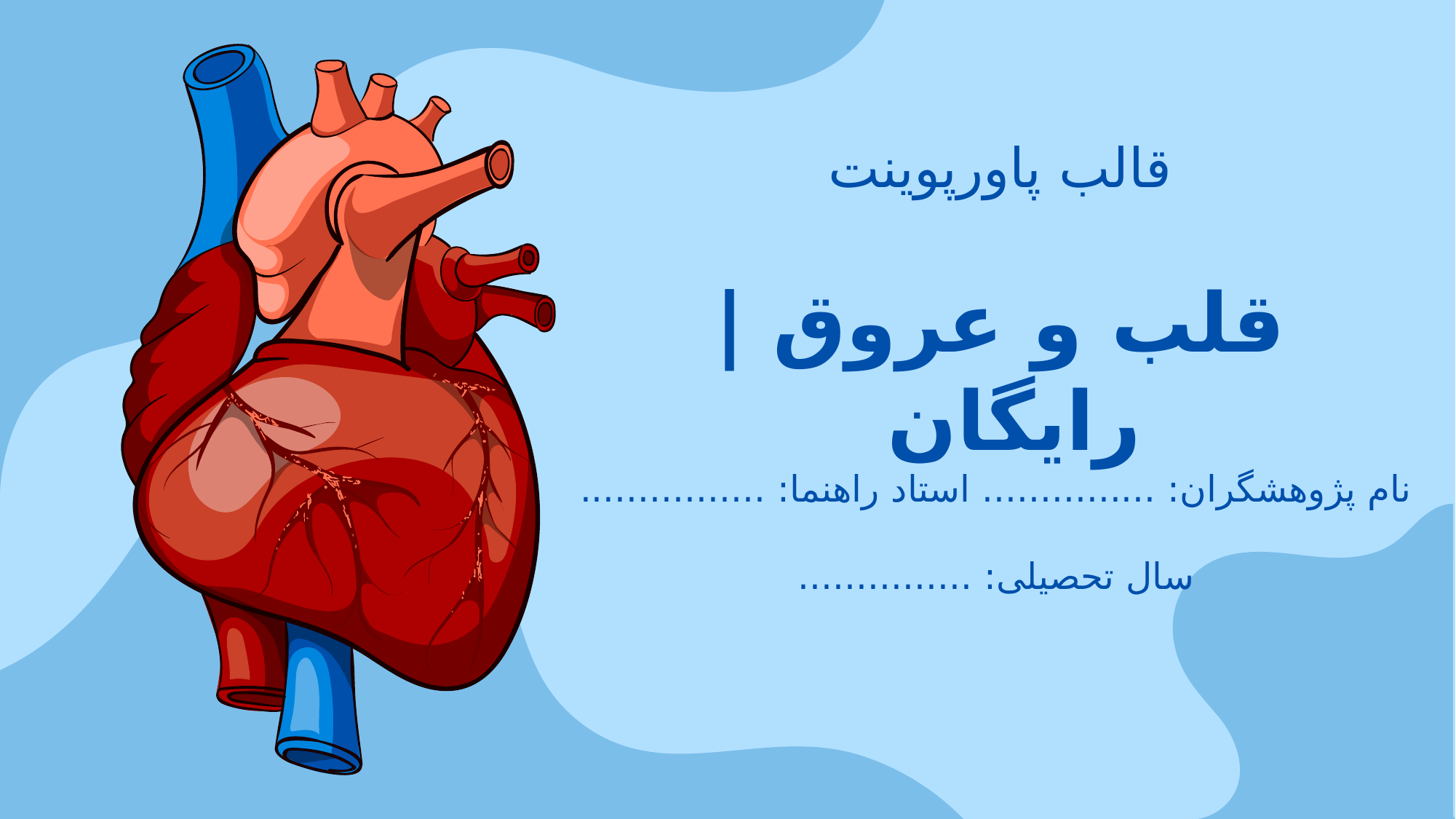

قالب پاورپوینت
قلب و عروق | رایگان
نام پژوهشگران: ............... استاد راهنما: ................
سال تحصیلی: ...............